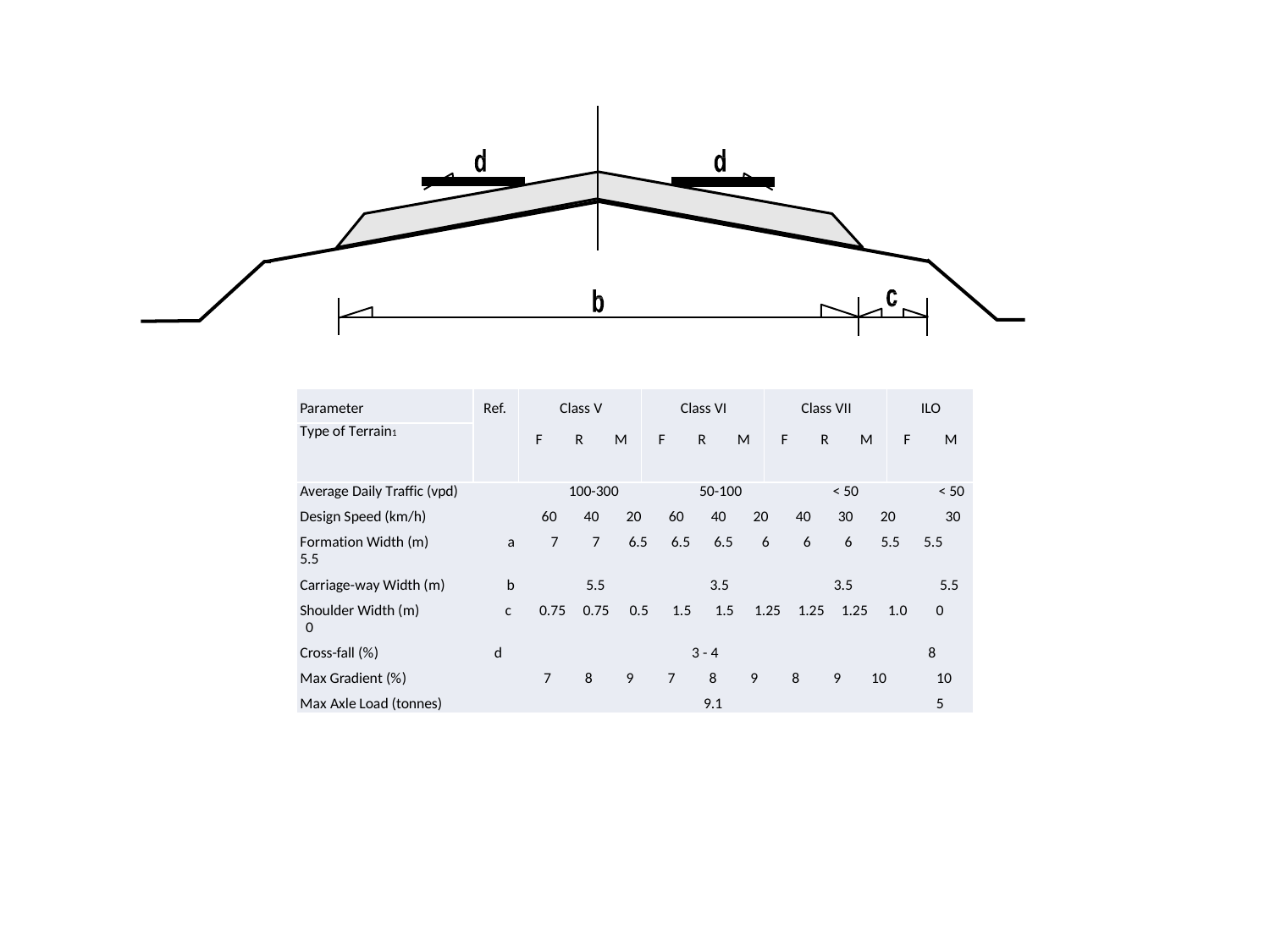

| Parameter | Ref. | Class V   F R M | Class VI   F R M | Class VII   F R M | ILO   F M |
| --- | --- | --- | --- | --- | --- |
| Type of Terrain1 |  |  |  |  |  |
| Average Daily Traffic (vpd) 100-300 50-100 < 50 < 50 Design Speed (km/h) 60 40 20 60 40 20 40 30 20 30 Formation Width (m) a 7 7 6.5 6.5 6.5 6 6 6 5.5 5.5 5.5 Carriage-way Width (m) b 5.5 3.5 3.5 5.5 Shoulder Width (m) c 0.75 0.75 0.5 1.5 1.5 1.25 1.25 1.25 1.0 0 0 Cross-fall (%) d 3 - 4 8 Max Gradient (%) 7 8 9 7 8 9 8 9 10 10 Max Axle Load (tonnes) 9.1 5 |  |  |  |  |  |